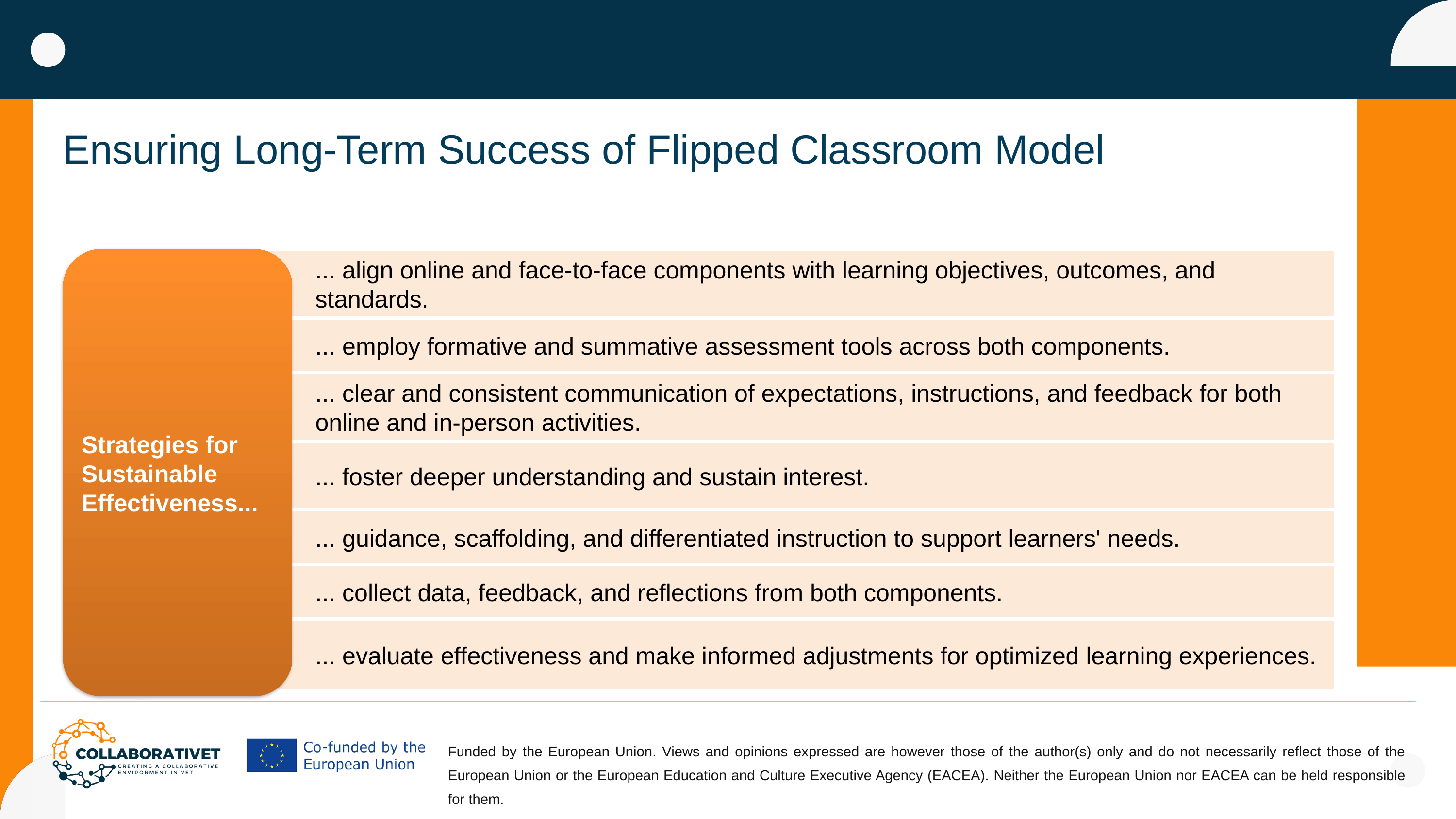

Ensuring Long-Term Success of Flipped Classroom Model
Strategies for Sustainable Effectiveness...
... align online and face-to-face components with learning objectives, outcomes, and standards.
... employ formative and summative assessment tools across both components.
... clear and consistent communication of expectations, instructions, and feedback for both online and in-person activities.
... foster deeper understanding and sustain interest.
... guidance, scaffolding, and differentiated instruction to support learners' needs.
... collect data, feedback, and reflections from both components.
... evaluate effectiveness and make informed adjustments for optimized learning experiences.

Funded by the European Union. Views and opinions expressed are however those of the author(s) only and do not necessarily reflect those of the European Union or the European Education and Culture Executive Agency (EACEA). Neither the European Union nor EACEA can be held responsible for them.